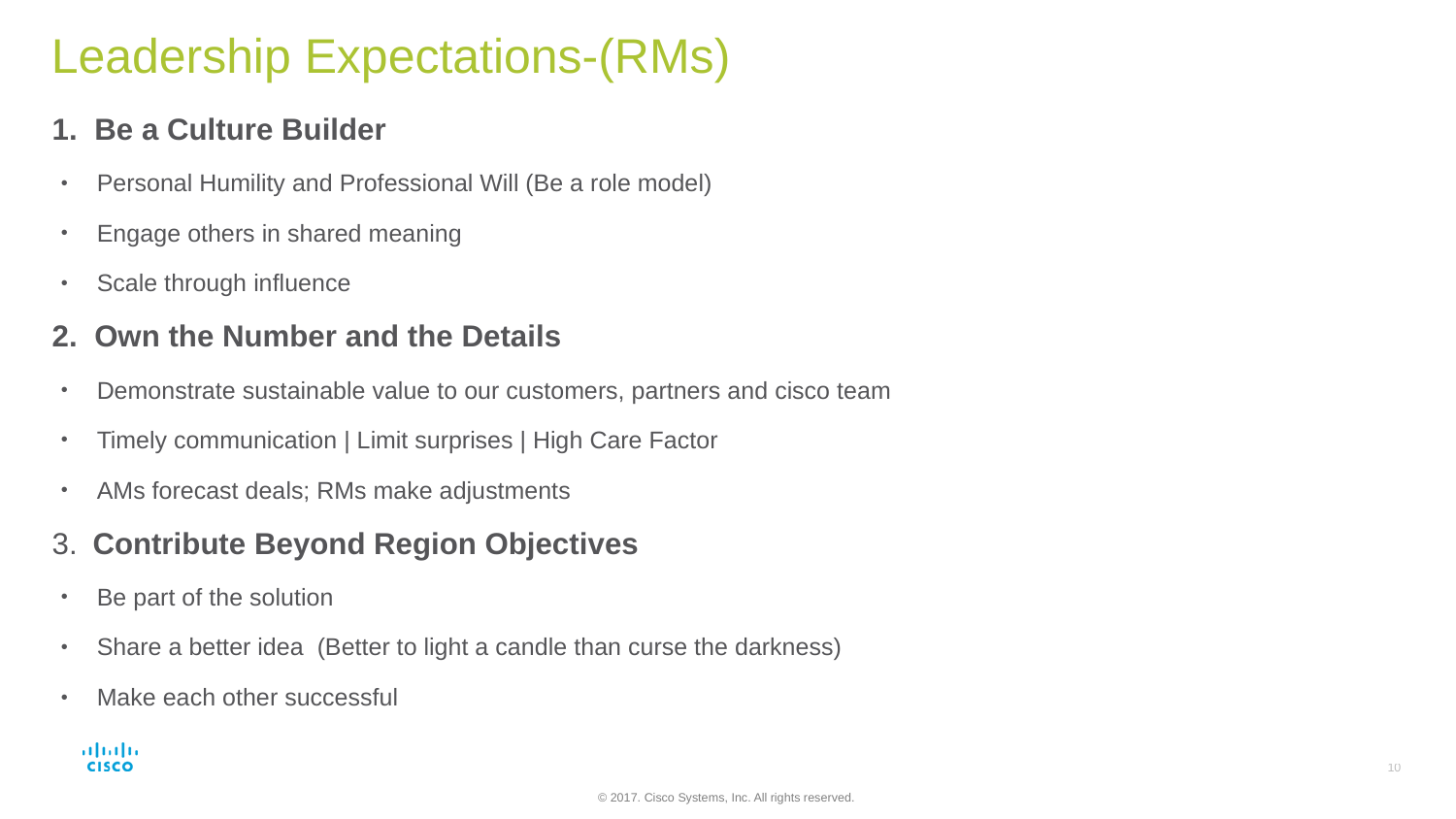

# Leadership Expectations-(RMs)
1.  Be a Culture Builder
Personal Humility and Professional Will (Be a role model)
Engage others in shared meaning
Scale through influence
2.  Own the Number and the Details
Demonstrate sustainable value to our customers, partners and cisco team
Timely communication | Limit surprises | High Care Factor
AMs forecast deals; RMs make adjustments
3.  Contribute Beyond Region Objectives
Be part of the solution
Share a better idea  (Better to light a candle than curse the darkness)
Make each other successful